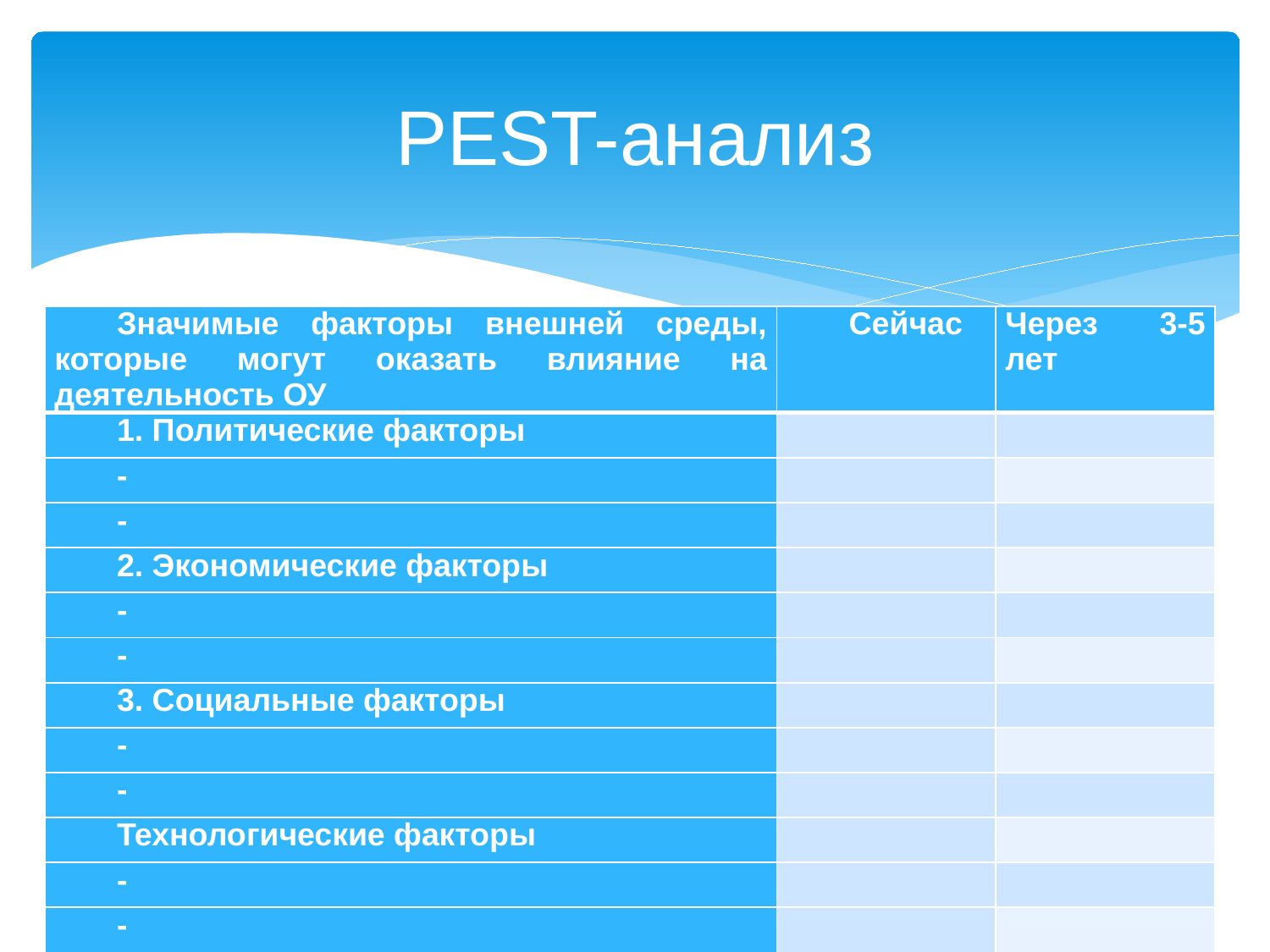

# PEST-анализ
| Значимые факторы внешней среды, которые могут оказать влияние на деятельность ОУ | Сейчас | Через 3-5 лет |
| --- | --- | --- |
| 1. Политические факторы |  |  |
| - |  |  |
| - |  |  |
| 2. Экономические факторы |  |  |
| - |  |  |
| - |  |  |
| 3. Социальные факторы |  |  |
| - |  |  |
| - |  |  |
| Технологические факторы |  |  |
| - |  |  |
| - |  |  |